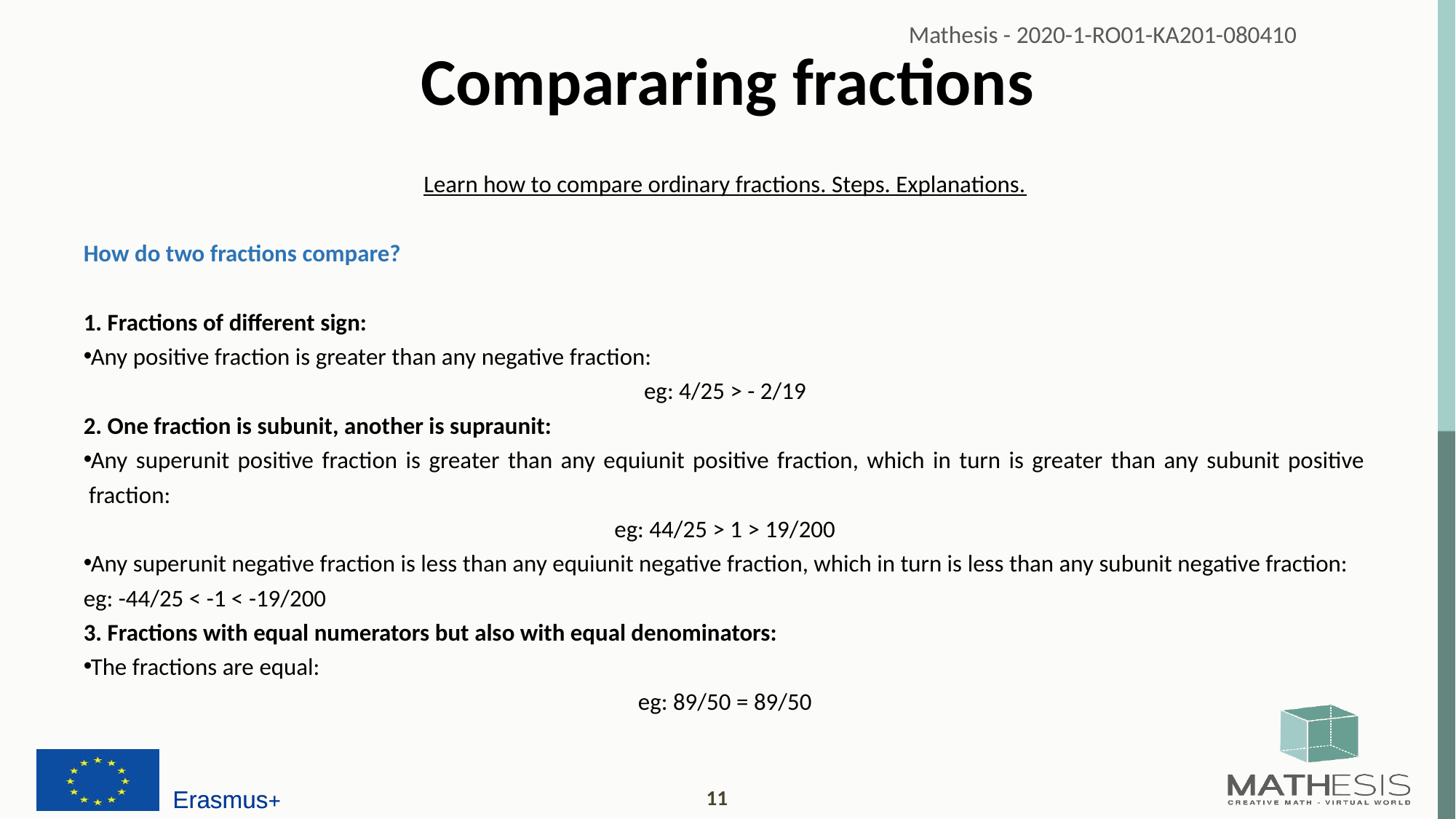

# Compararing fractions
Learn how to compare ordinary fractions. Steps. Explanations.

How do two fractions compare?

1. Fractions of different sign:
Any positive fraction is greater than any negative fraction:
eg: 4/25 > - 2/19
2. One fraction is subunit, another is supraunit:
Any superunit positive fraction is greater than any equiunit positive fraction, which in turn is greater than any subunit positive fraction:
eg: 44/25 > 1 > 19/200
Any superunit negative fraction is less than any equiunit negative fraction, which in turn is less than any subunit negative fraction:
eg: -44/25 < -1 < -19/200
3. Fractions with equal numerators but also with equal denominators:
The fractions are equal:
eg: 89/50 = 89/50